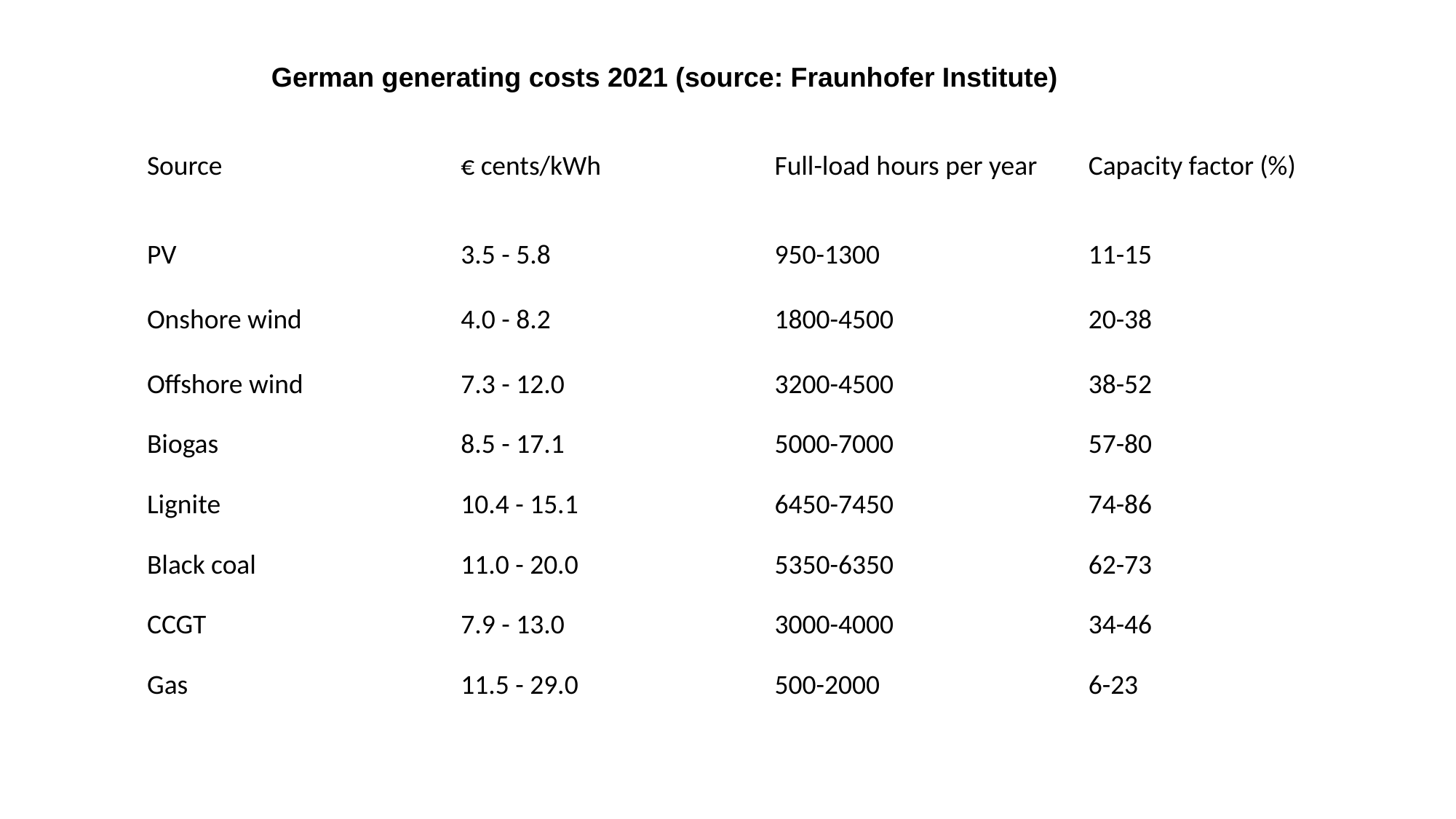

German generating costs 2021 (source: Fraunhofer Institute)

| Source | € cents/kWh | Full-load hours per year | Capacity factor (%) |
| --- | --- | --- | --- |
| PV | 3.5 - 5.8 | 950-1300 | 11-15 |
| Onshore wind | 4.0 - 8.2 | 1800-4500 | 20-38 |
| Offshore wind | 7.3 - 12.0 | 3200-4500 | 38-52 |
| Biogas | 8.5 - 17.1 | 5000-7000 | 57-80 |
| Lignite | 10.4 - 15.1 | 6450-7450 | 74-86 |
| Black coal | 11.0 - 20.0 | 5350-6350 | 62-73 |
| CCGT | 7.9 - 13.0 | 3000-4000 | 34-46 |
| Gas | 11.5 - 29.0 | 500-2000 | 6-23 |